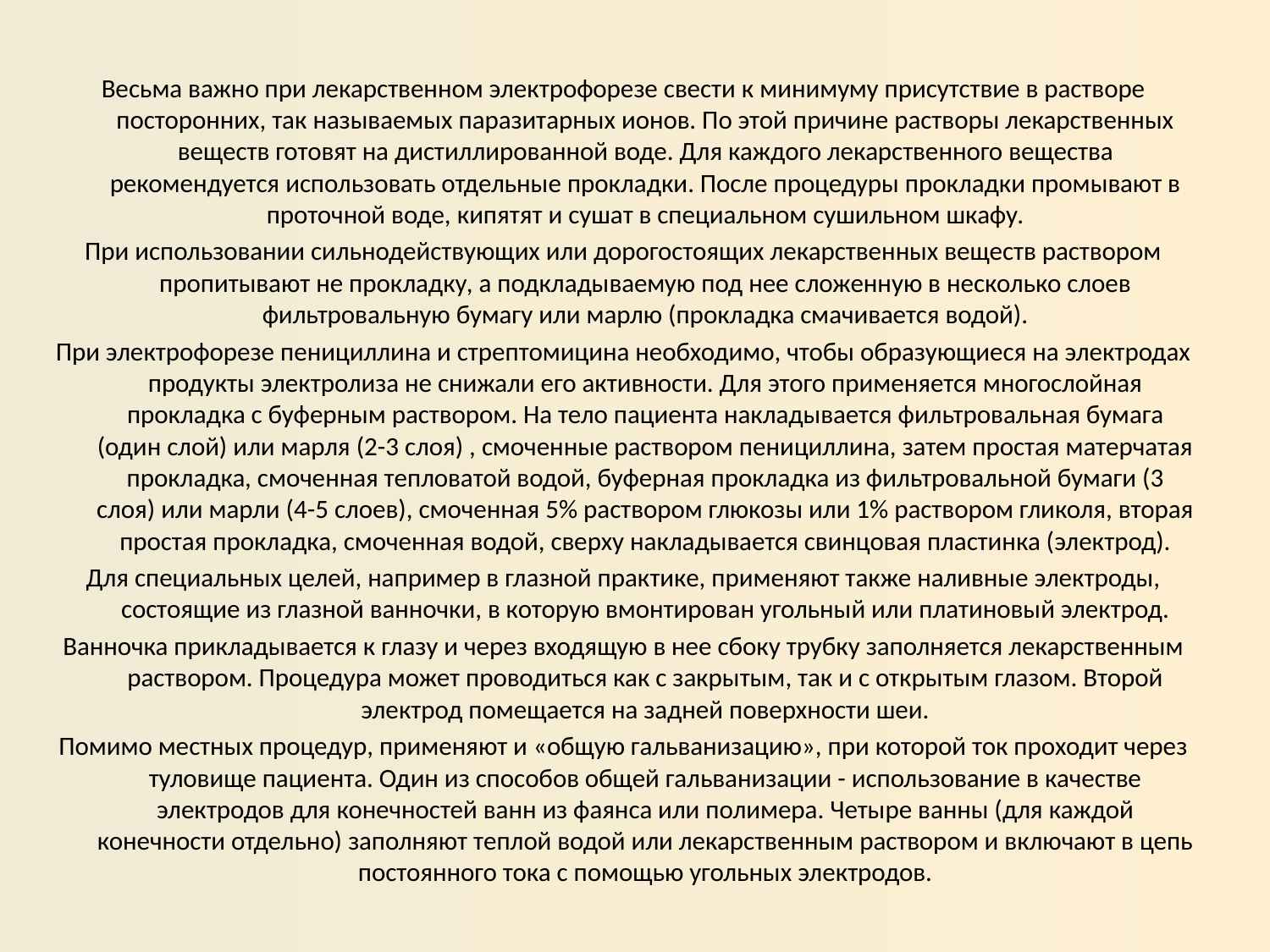

Весьма важно при лекарственном электрофорезе свести к минимуму присутствие в растворе посторонних, так называемых паразитарных ионов. По этой причине растворы лекарственных веществ готовят на дистиллированной воде. Для каждого лекарственного вещества рекомендуется использовать отдельные прокладки. После процедуры прокладки промывают в проточной воде, кипятят и сушат в специальном сушильном шкафу.
При использовании сильнодействующих или дорогостоящих лекарственных веществ раствором пропитывают не прокладку, а подкладываемую под нее сложенную в несколько слоев фильтровальную бумагу или марлю (прокладка смачивается водой).
При электрофорезе пенициллина и стрептомицина необходимо, чтобы образующиеся на электродах продукты электролиза не снижали его активности. Для этого применяется многослойная прокладка с буферным раствором. На тело пациента накладывается фильтровальная бумага (один слой) или марля (2-3 слоя) , смоченные раствором пенициллина, затем простая матерчатая прокладка, смоченная тепловатой водой, буферная прокладка из фильтровальной бумаги (3 слоя) или марли (4-5 слоев), смоченная 5% раствором глюкозы или 1% раствором гликоля, вторая простая прокладка, смоченная водой, сверху накладывается свинцовая пластинка (электрод).
Для специальных целей, например в глазной практике, применяют также наливные электроды, состоящие из глазной ванночки, в которую вмонтирован угольный или платиновый электрод.
Ванночка прикладывается к глазу и через входящую в нее сбоку трубку заполняется лекарственным раствором. Процедура может проводиться как с закрытым, так и с открытым глазом. Второй электрод помещается на задней поверхности шеи.
Помимо местных процедур, применяют и «общую гальванизацию», при которой ток проходит через туловище пациента. Один из способов общей гальванизации - использование в качестве электродов для конечностей ванн из фаянса или полимера. Четыре ванны (для каждой конечности отдельно) заполняют теплой водой или лекарственным раствором и включают в цепь постоянного тока с помощью угольных электродов.

#